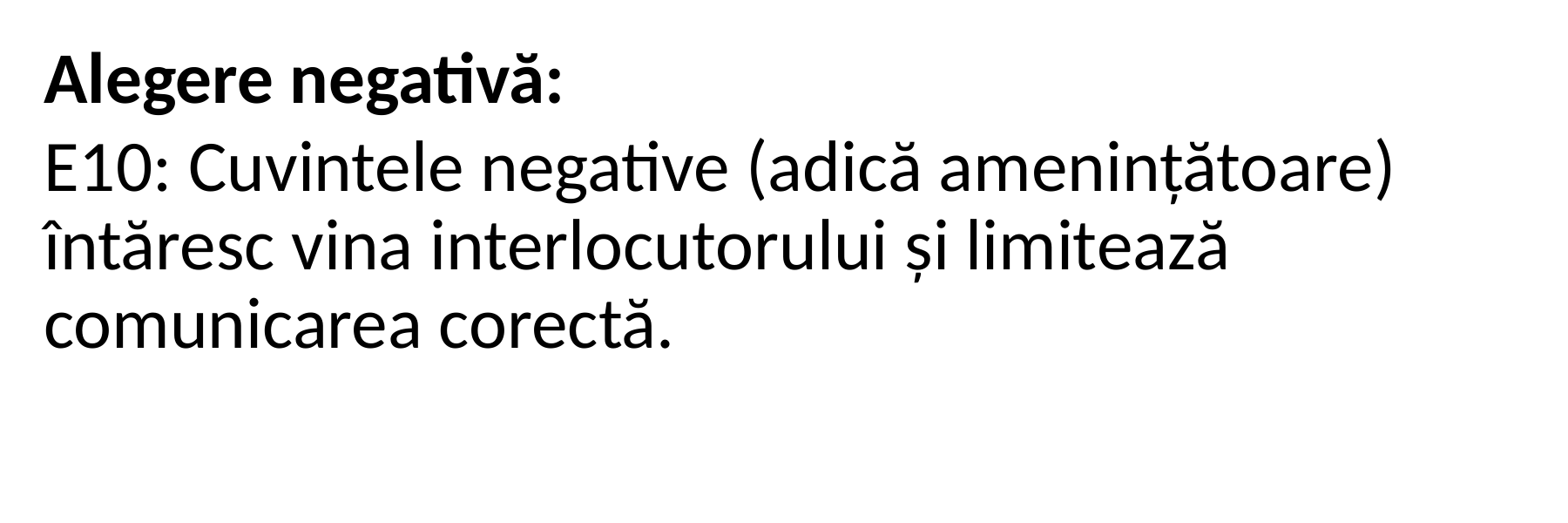

Alegere negativă:
E10: Cuvintele negative (adică amenințătoare) întăresc vina interlocutorului și limitează comunicarea corectă.